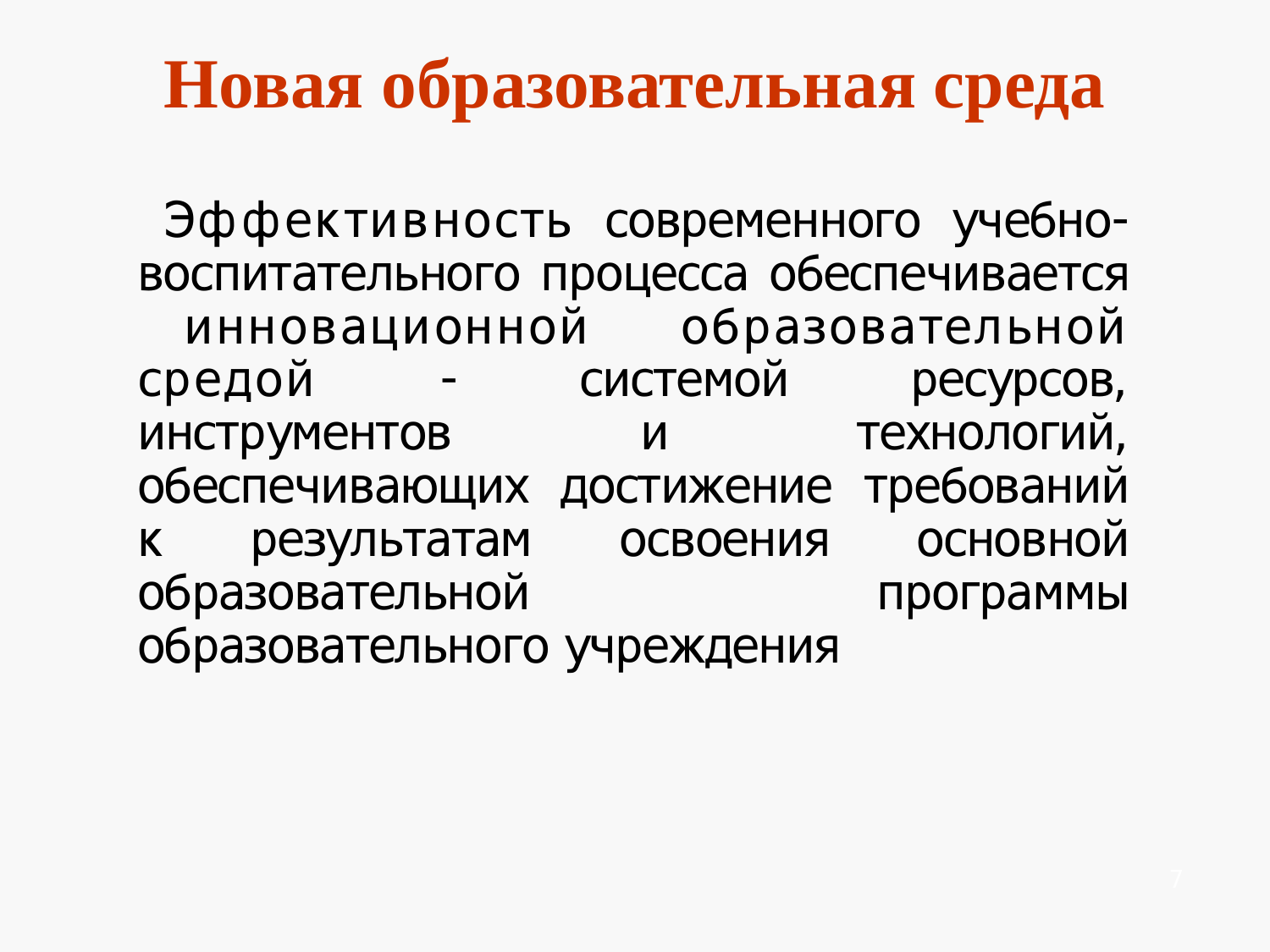

Новая образовательная среда
  Эффективность современного учебно-воспитательного процесса обеспечивается  инновационной  образовательной средой - системой ресурсов, инструментов и технологий, обеспечивающих достижение требований к результатам освоения основной образовательной программы образовательного учреждения

7